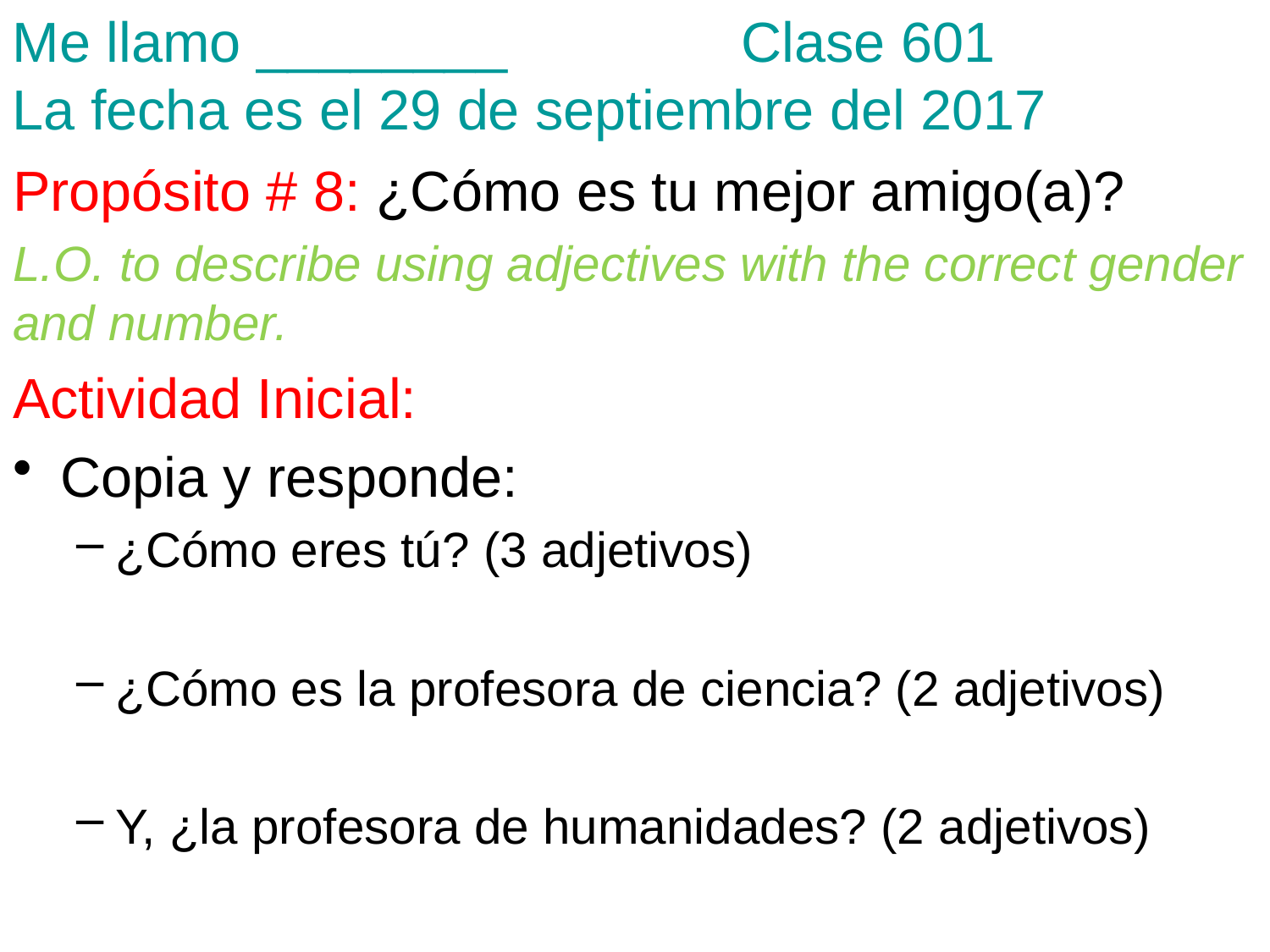

Me llamo ________ 	      Clase 601
La fecha es el 29 de septiembre del 2017
Propósito # 8: ¿Cómo es tu mejor amigo(a)?
L.O. to describe using adjectives with the correct gender and number.
Actividad Inicial:
Copia y responde:
¿Cómo eres tú? (3 adjetivos)

¿Cómo es la profesora de ciencia? (2 adjetivos)

Y, ¿la profesora de humanidades? (2 adjetivos)